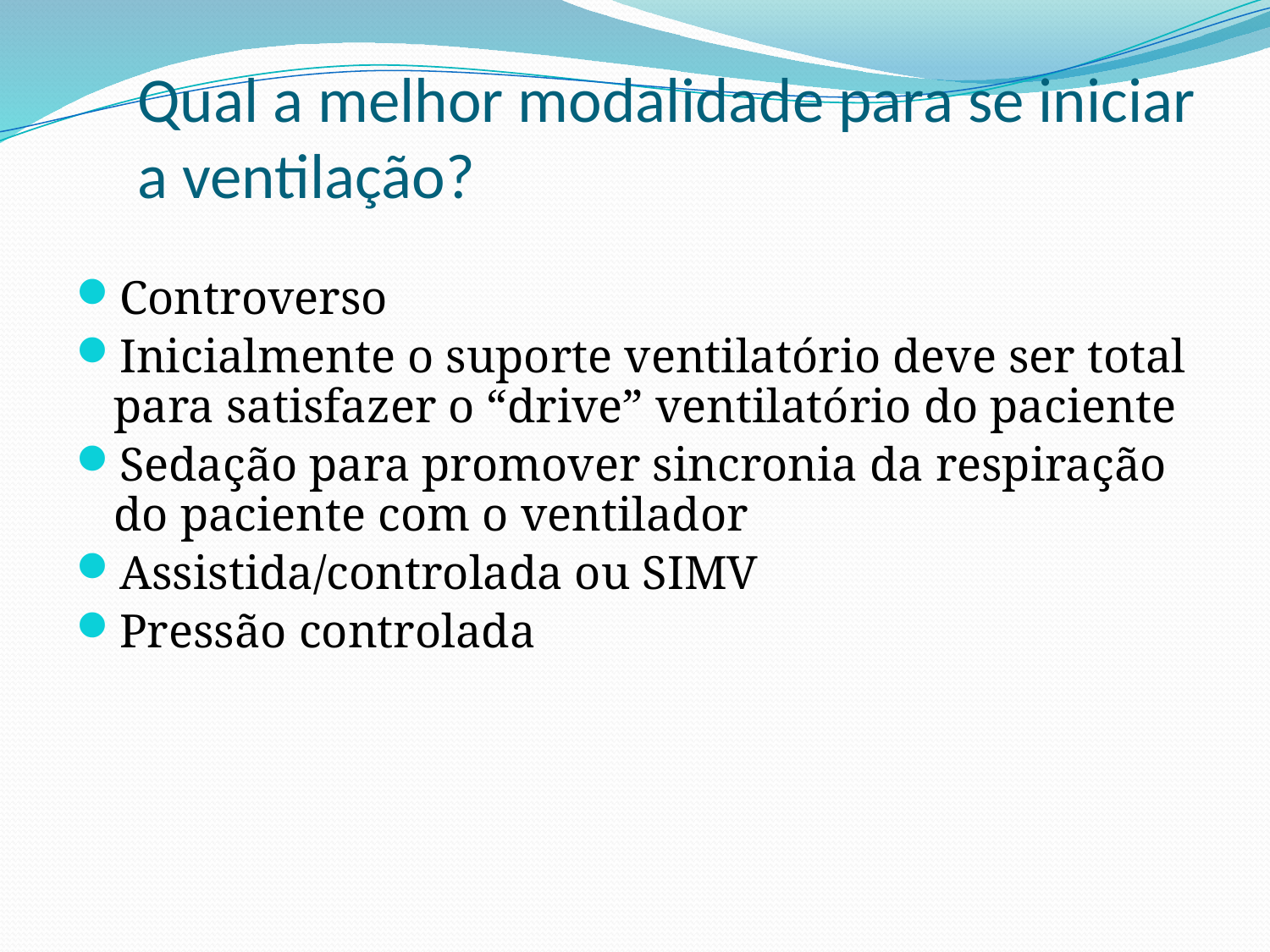

# Qual a melhor modalidade para se iniciar a ventilação?
Controverso
Inicialmente o suporte ventilatório deve ser total para satisfazer o “drive” ventilatório do paciente
Sedação para promover sincronia da respiração do paciente com o ventilador
Assistida/controlada ou SIMV
Pressão controlada